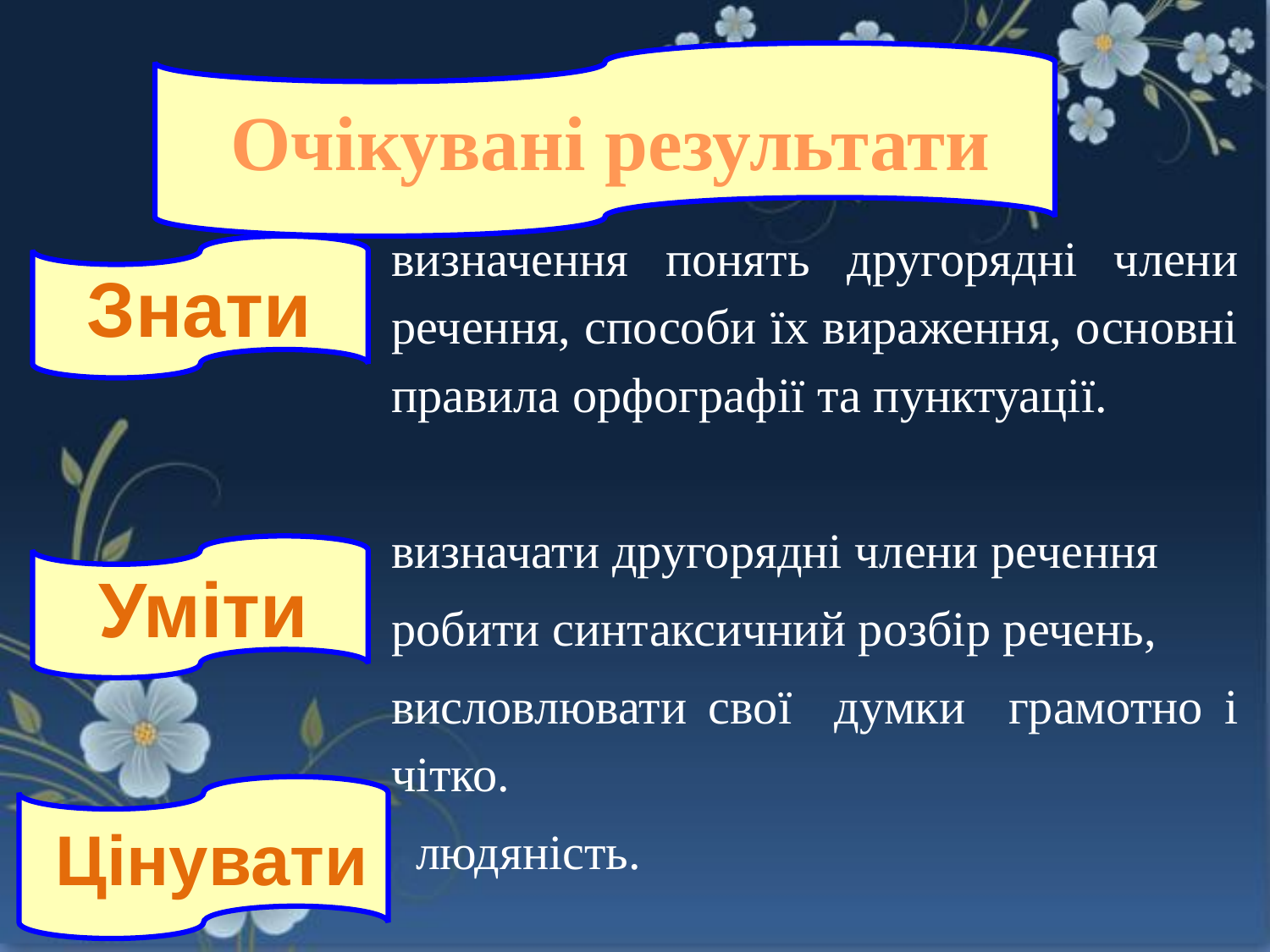

Очікувані результати
визначення понять другорядні члени речення, способи їх вираження, основні правила орфографії та пунктуації.

визначати другорядні члени речення
робити синтаксичний розбір речень,
висловлювати свої  думки  грамотно і чітко.
  людяність.

Знати

Уміти

Цінувати